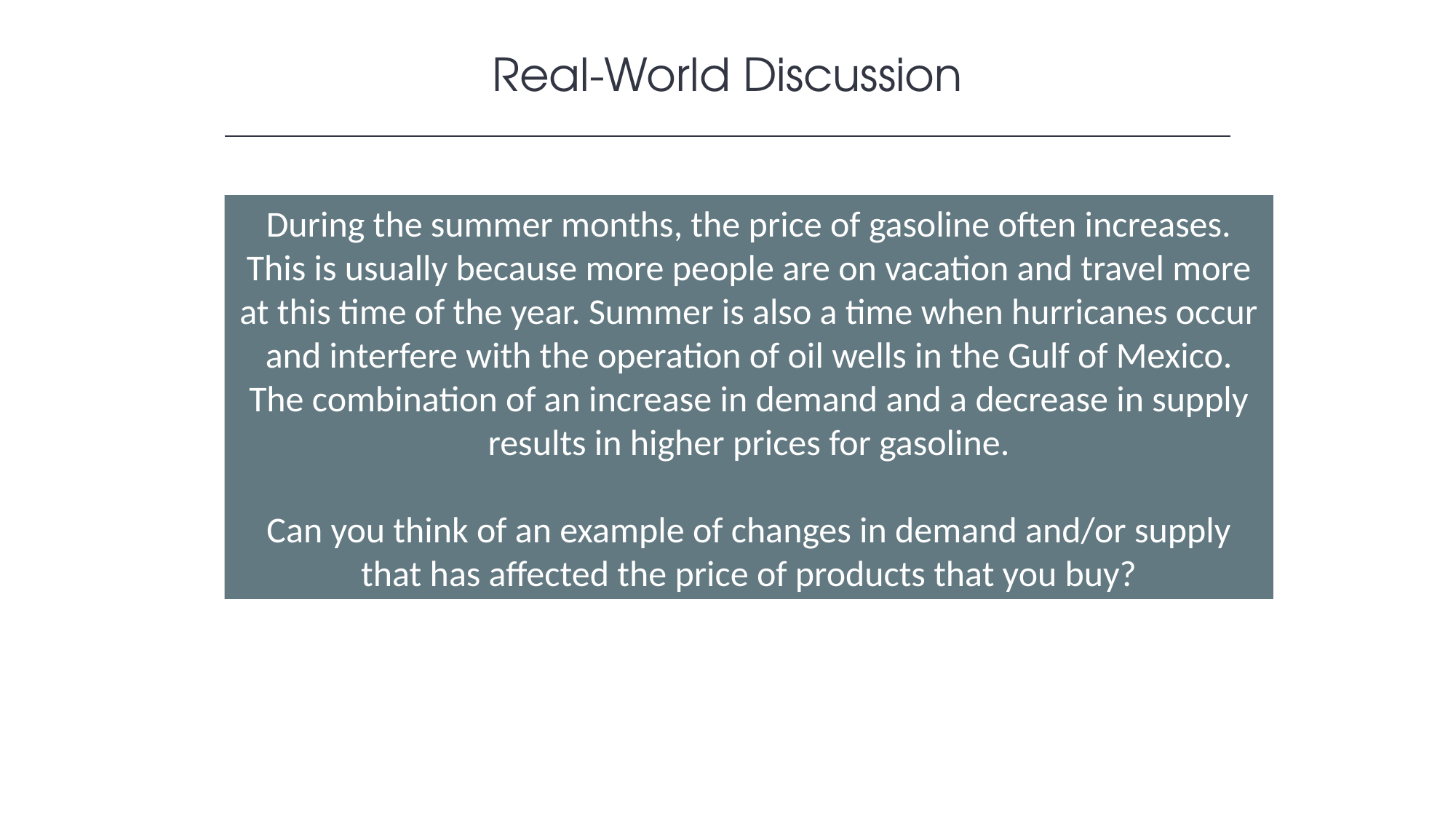

Real-World Discussion
During the summer months, the price of gasoline often increases. This is usually because more people are on vacation and travel more at this time of the year. Summer is also a time when hurricanes occur and interfere with the operation of oil wells in the Gulf of Mexico. The combination of an increase in demand and a decrease in supply results in higher prices for gasoline.

Can you think of an example of changes in demand and/or supply that has affected the price of products that you buy?